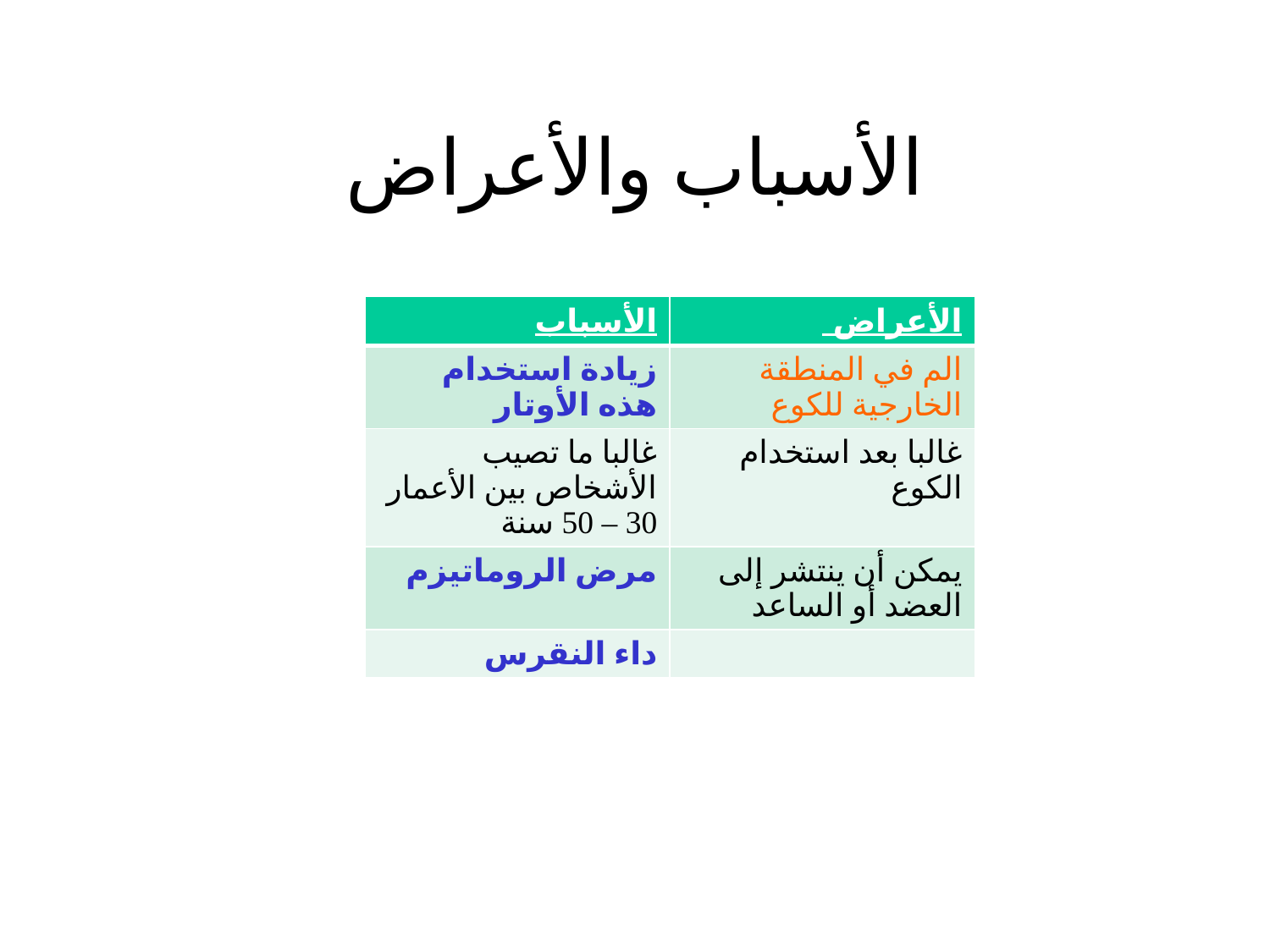

# الأسباب والأعراض
| الأسباب | الأعراض |
| --- | --- |
| زيادة استخدام هذه الأوتار | الم في المنطقة الخارجية للكوع |
| غالبا ما تصيب الأشخاص بين الأعمار 30 – 50 سنة | غالبا بعد استخدام الكوع |
| مرض الروماتيزم | يمكن أن ينتشر إلى العضد أو الساعد |
| داء النقرس |  |